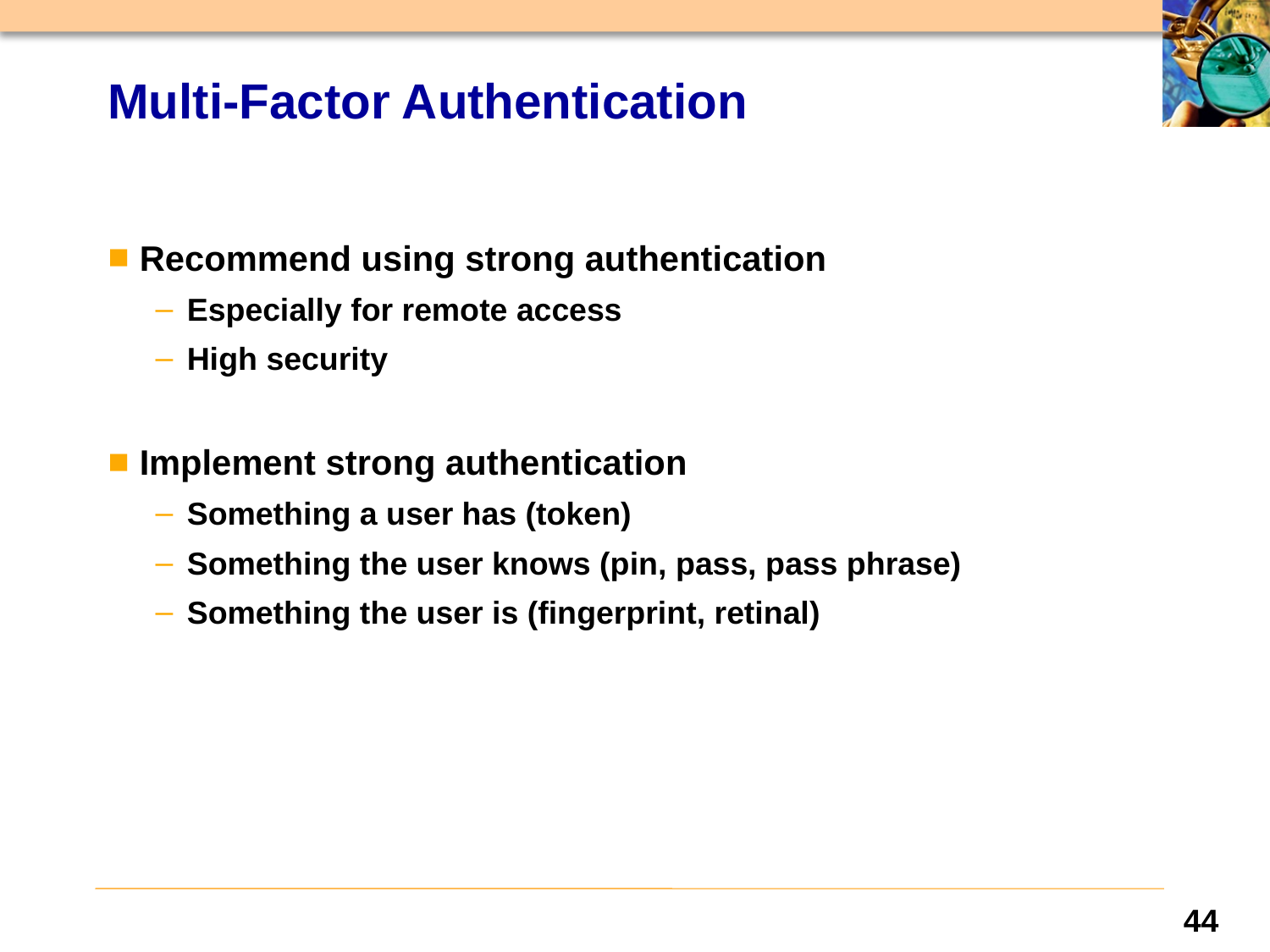

# Multi-Factor Authentication

Recommend using strong authentication
Especially for remote access
High security

Implement strong authentication
Something a user has (token)
Something the user knows (pin, pass, pass phrase)
Something the user is (fingerprint, retinal)